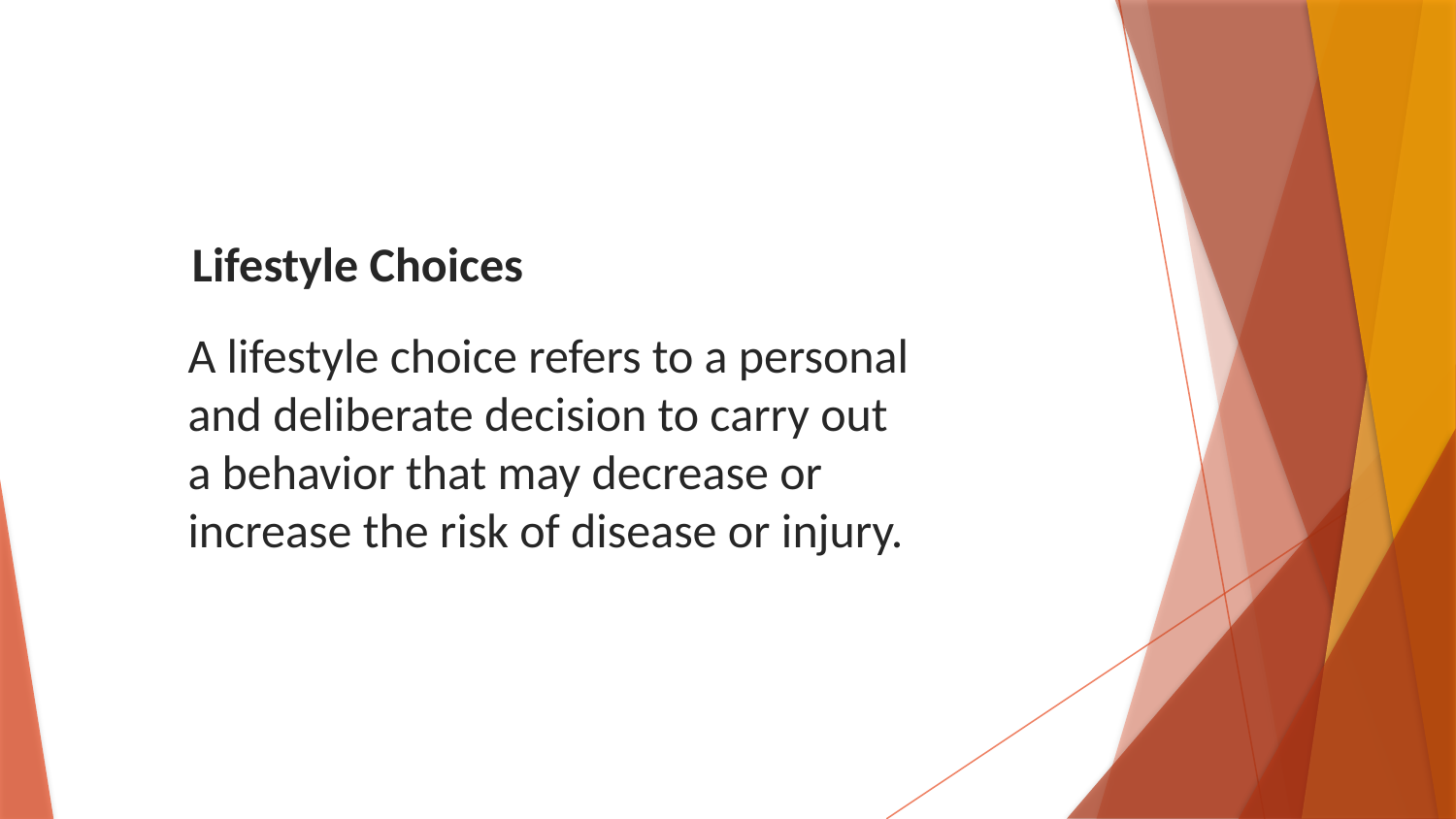

Lifestyle Choices
A lifestyle choice refers to a personal and deliberate decision to carry out a behavior that may decrease or increase the risk of disease or injury.